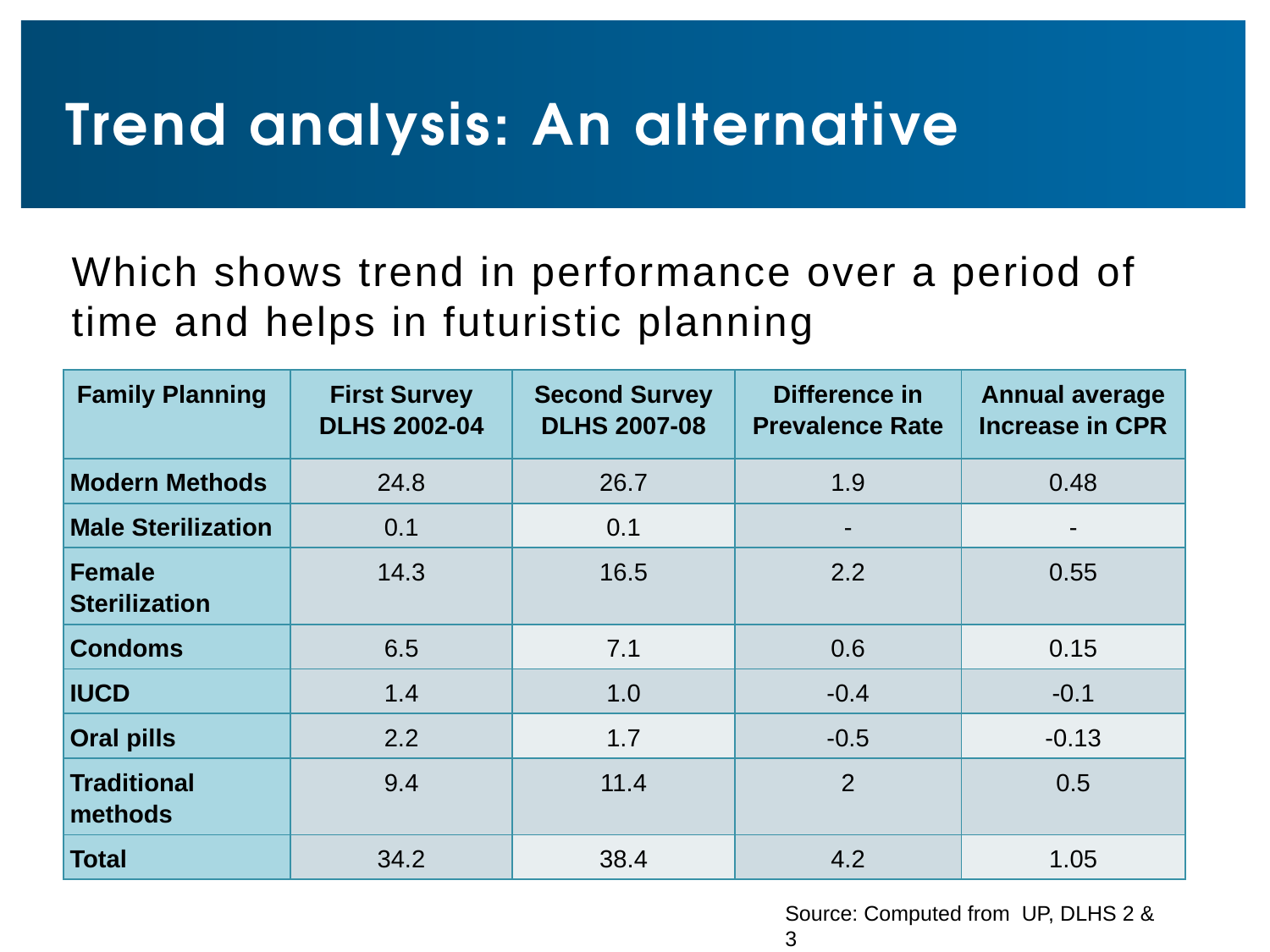

# Trend analysis: An alternative
Which shows trend in performance over a period of time and helps in futuristic planning

| Family Planning | First Survey DLHS 2002-04 | Second Survey DLHS 2007-08 | Difference in Prevalence Rate | Annual average Increase in CPR |
| --- | --- | --- | --- | --- |
| Modern Methods | 24.8 | 26.7 | 1.9 | 0.48 |
| Male Sterilization | 0.1 | 0.1 | - | - |
| Female Sterilization | 14.3 | 16.5 | 2.2 | 0.55 |
| Condoms | 6.5 | 7.1 | 0.6 | 0.15 |
| IUCD | 1.4 | 1.0 | -0.4 | -0.1 |
| Oral pills | 2.2 | 1.7 | -0.5 | -0.13 |
| Traditional methods | 9.4 | 11.4 | 2 | 0.5 |
| Total | 34.2 | 38.4 | 4.2 | 1.05 |
Source: Computed from  UP, DLHS 2 & 3